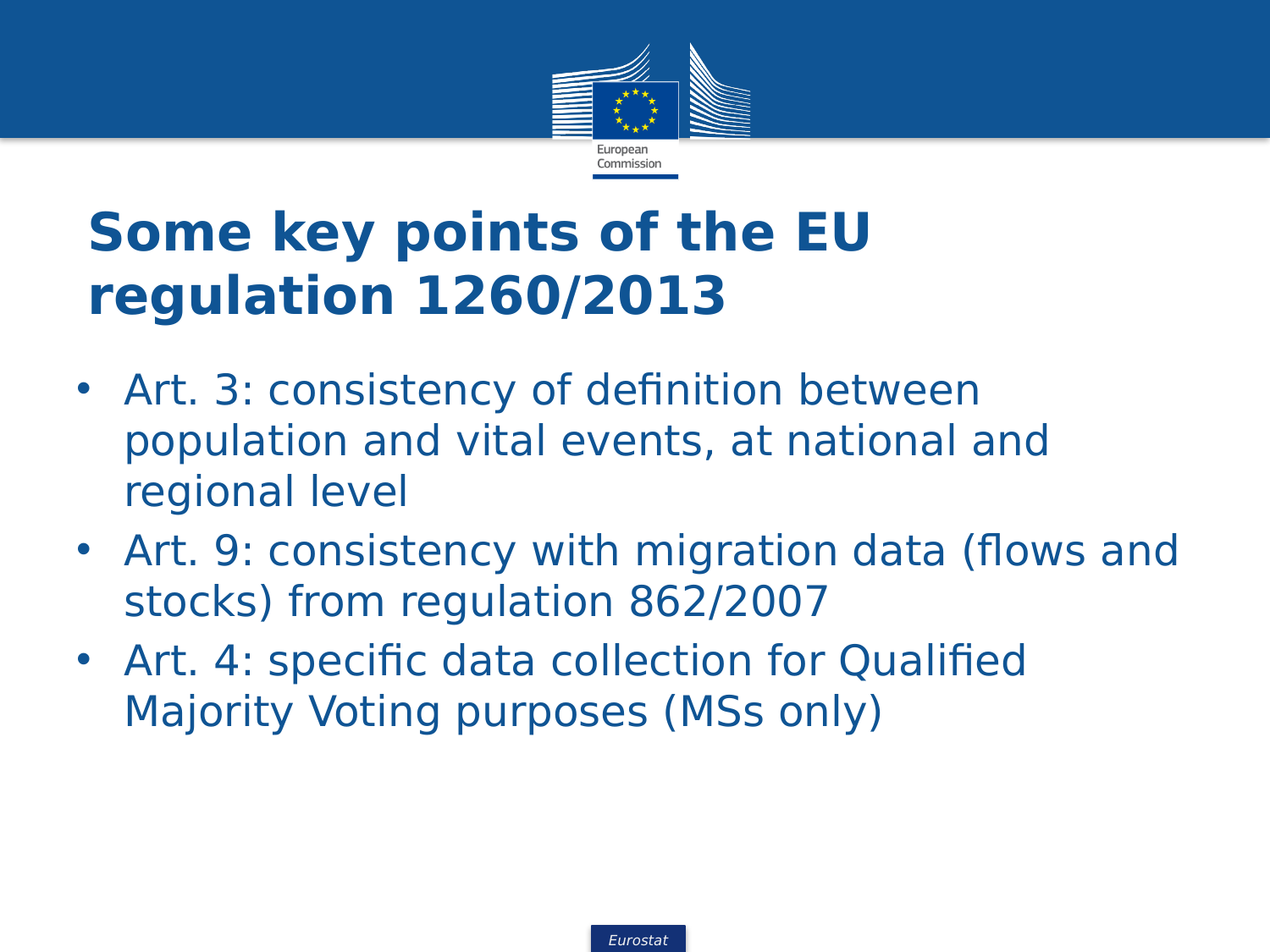

# Some key points of the EU regulation 1260/2013
Art. 3: consistency of definition between population and vital events, at national and regional level
Art. 9: consistency with migration data (flows and stocks) from regulation 862/2007
Art. 4: specific data collection for Qualified Majority Voting purposes (MSs only)